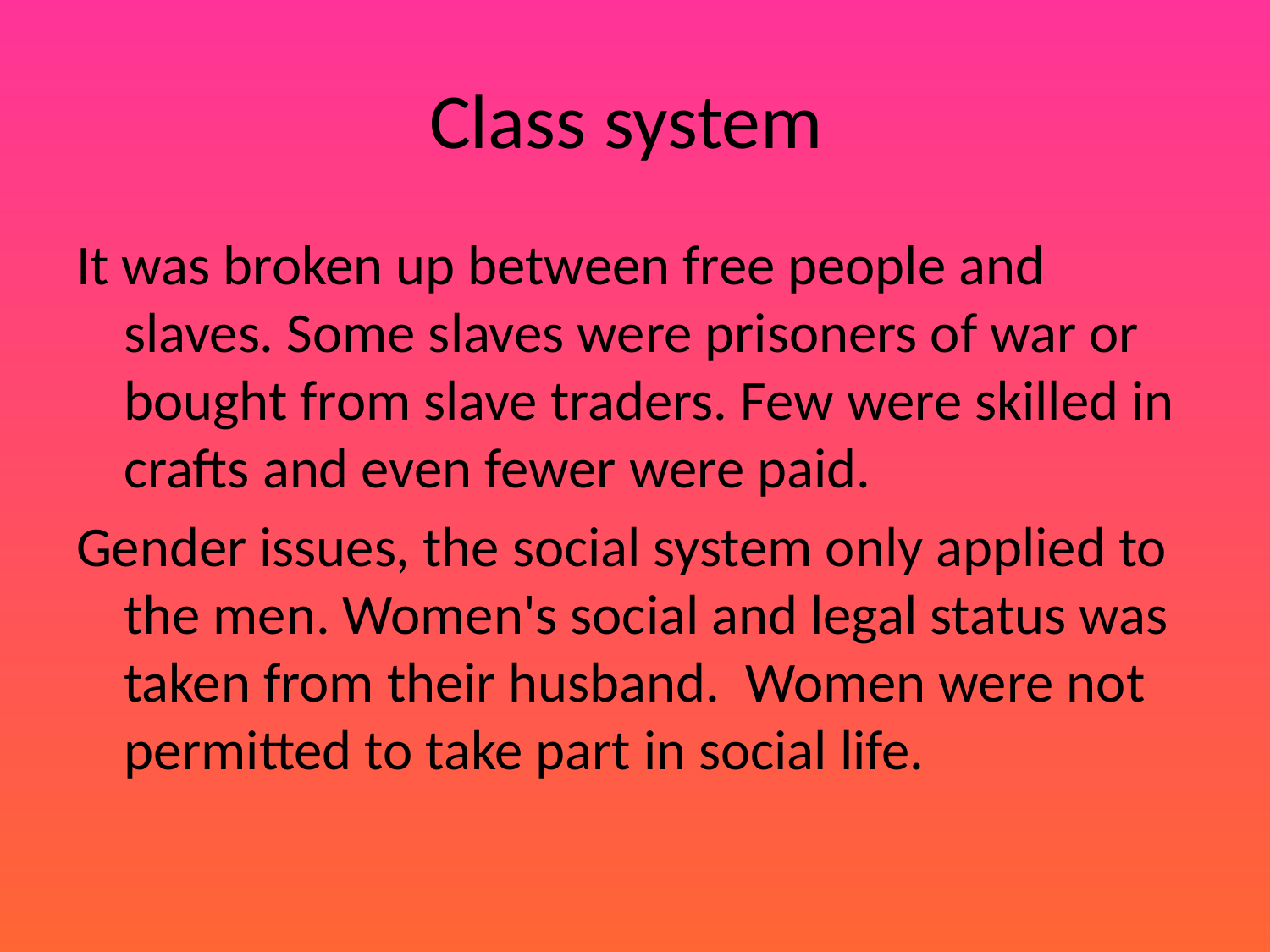

# Class system
It was broken up between free people and slaves. Some slaves were prisoners of war or bought from slave traders. Few were skilled in crafts and even fewer were paid.
Gender issues, the social system only applied to the men. Women's social and legal status was taken from their husband.  Women were not permitted to take part in social life.